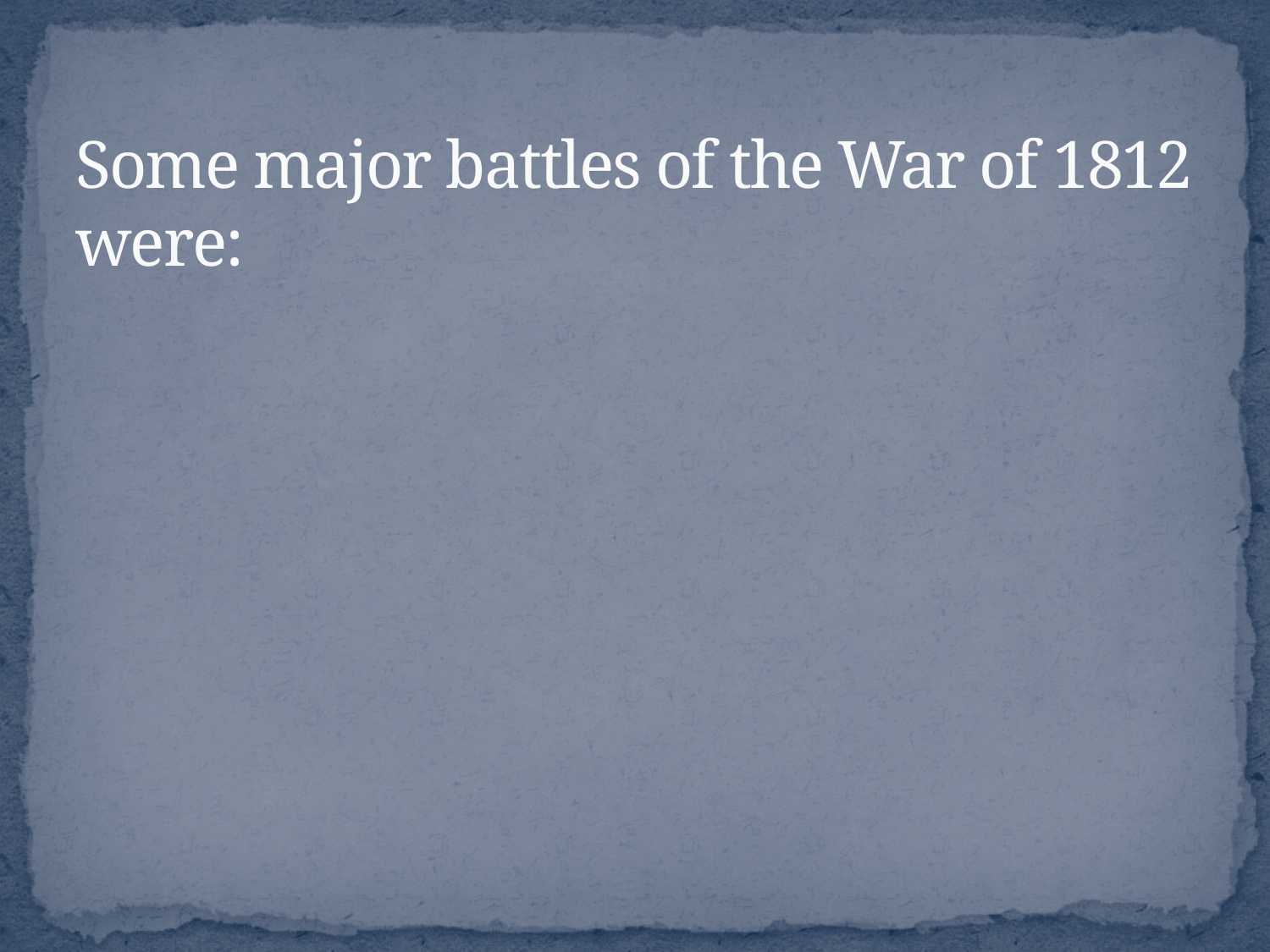

# Some major battles of the War of 1812 were: